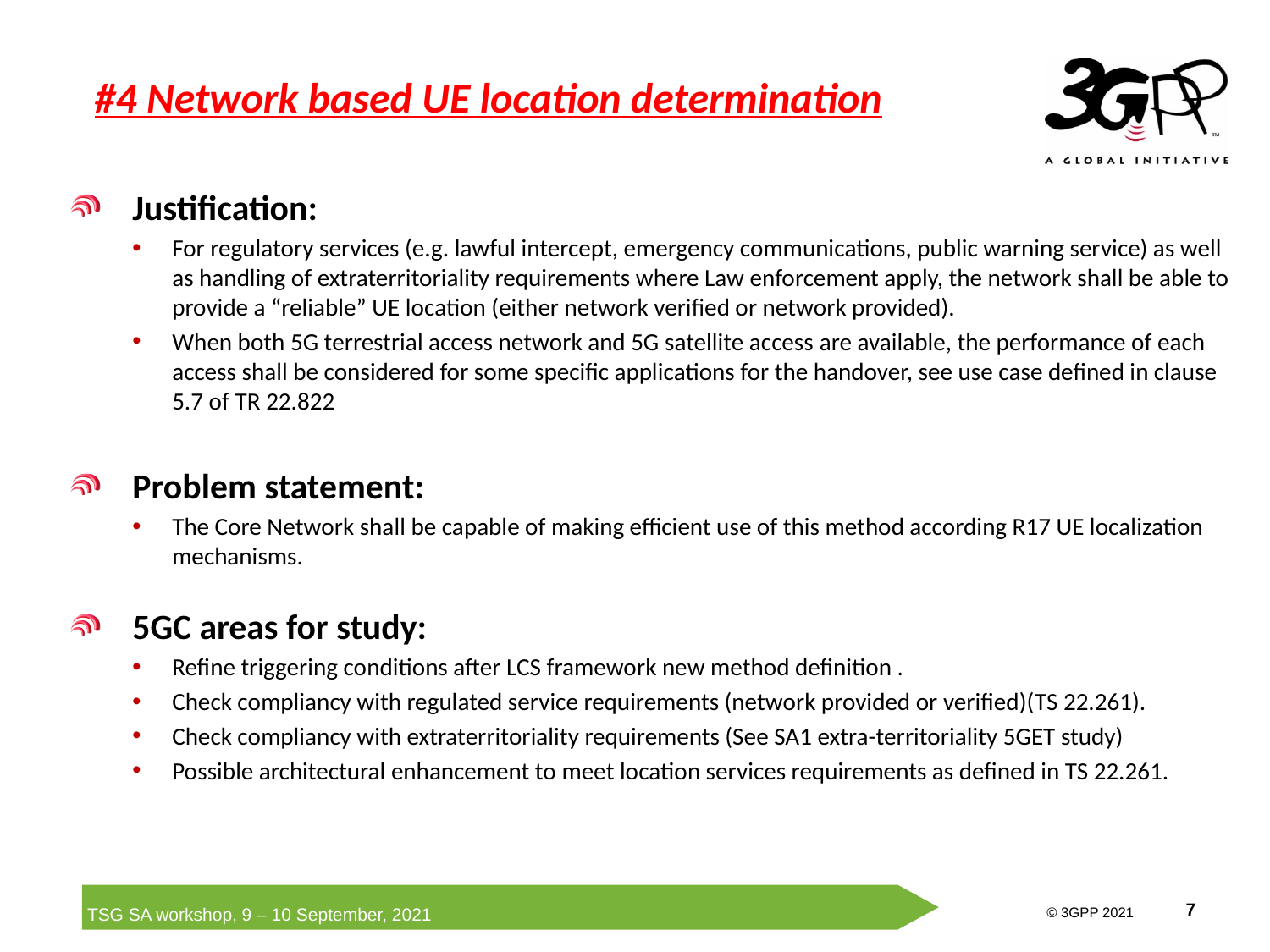

# #4 Network based UE location determination
Justification:
For regulatory services (e.g. lawful intercept, emergency communications, public warning service) as well as handling of extraterritoriality requirements where Law enforcement apply, the network shall be able to provide a “reliable” UE location (either network verified or network provided).
When both 5G terrestrial access network and 5G satellite access are available, the performance of each access shall be considered for some specific applications for the handover, see use case defined in clause 5.7 of TR 22.822

Problem statement:
The Core Network shall be capable of making efficient use of this method according R17 UE localization mechanisms.
5GC areas for study:
Refine triggering conditions after LCS framework new method definition .
Check compliancy with regulated service requirements (network provided or verified)(TS 22.261).
Check compliancy with extraterritoriality requirements (See SA1 extra-territoriality 5GET study)
Possible architectural enhancement to meet location services requirements as defined in TS 22.261.